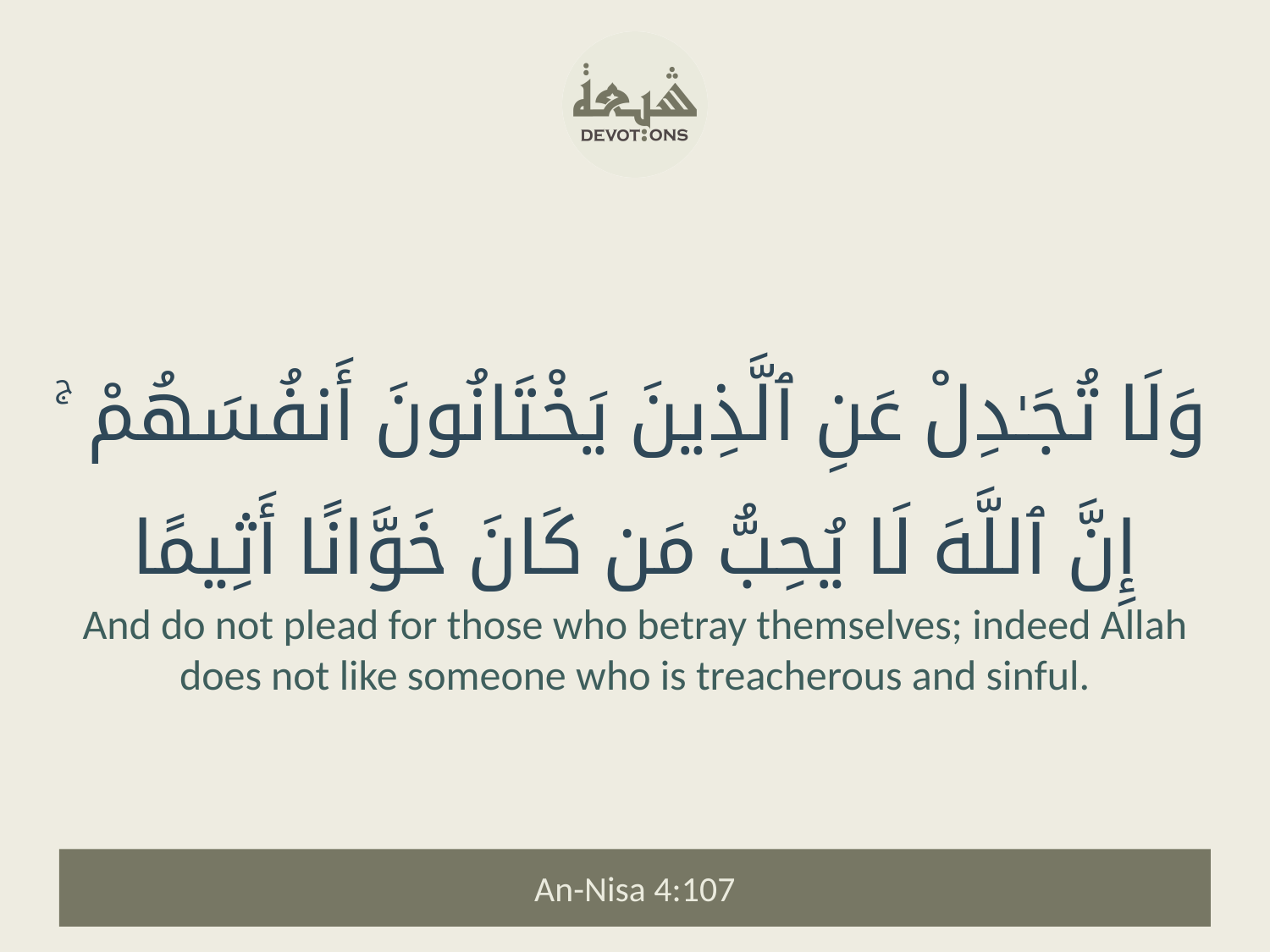

وَلَا تُجَـٰدِلْ عَنِ ٱلَّذِينَ يَخْتَانُونَ أَنفُسَهُمْ ۚ إِنَّ ٱللَّهَ لَا يُحِبُّ مَن كَانَ خَوَّانًا أَثِيمًا
And do not plead for those who betray themselves; indeed Allah does not like someone who is treacherous and sinful.
An-Nisa 4:107